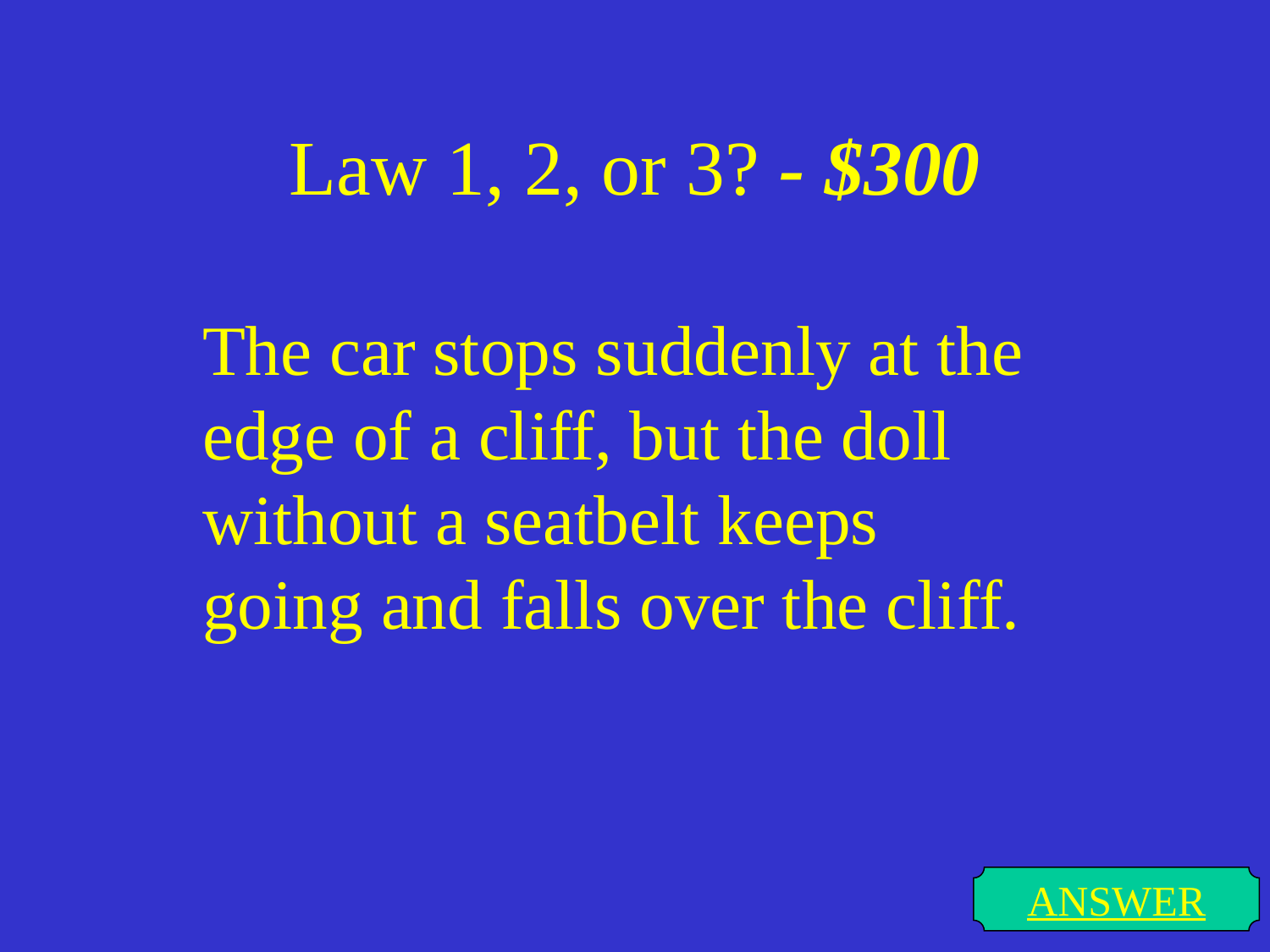

# Law 1, 2, or 3? - $300
The car stops suddenly at the edge of a cliff, but the doll without a seatbelt keeps going and falls over the cliff.

ANSWER